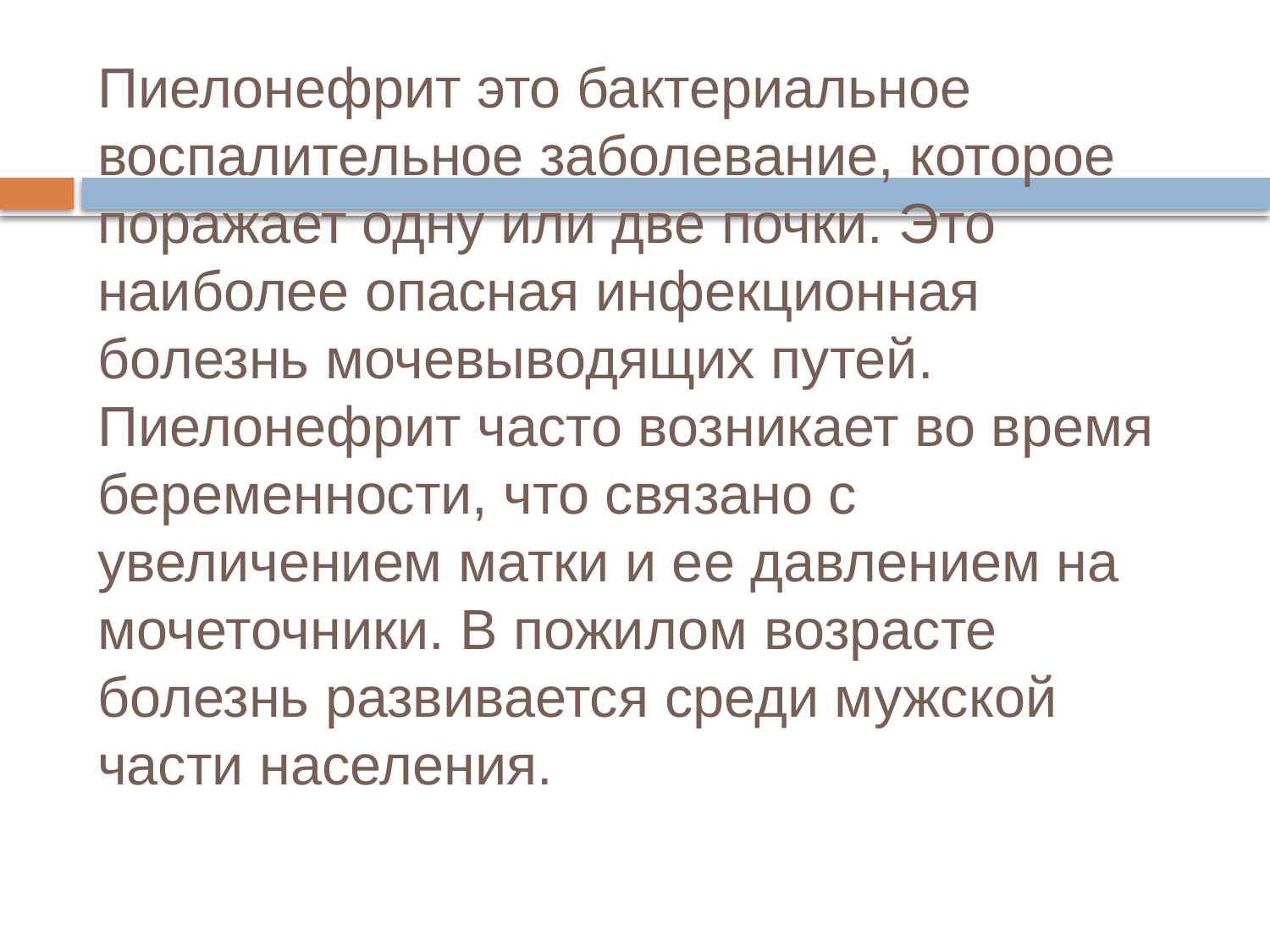

# Пиелонефрит это бактериальное воспалительное заболевание, которое поражает одну или две почки. Это наиболее опасная инфекционная болезнь мочевыводящих путей. Пиелонефрит часто возникает во время беременности, что связано с увеличением матки и ее давлением на мочеточники. В пожилом возрасте болезнь развивается среди мужской части населения.